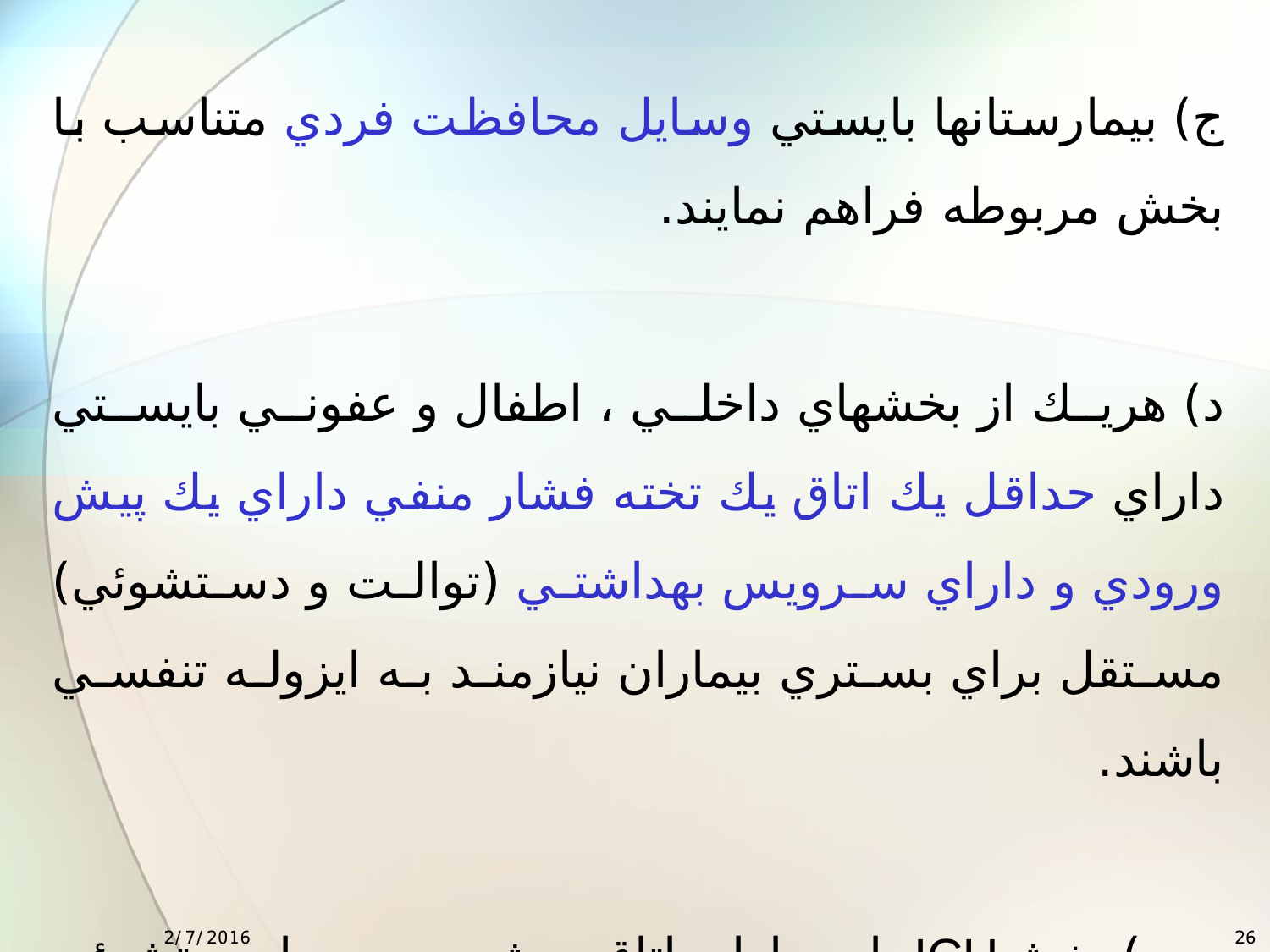

ج) بيمارستانها بايستي وسايل محافظت فردي متناسب با بخش مربوطه فراهم نمايند.

د) هريك از بخشهاي داخلي ، اطفال و عفوني بايستي داراي حداقل يك اتاق يك تخته فشار منفي داراي يك پيش ورودي و داراي سرويس بهداشتي (توالت و دستشوئي) مستقل براي بستري بيماران نيازمند به ايزوله تنفسي باشند.

    ه) بخشICU بايد داراي اتاق پيش ورودي با دستشوئي مناسب باشد.

2/7/2016
26